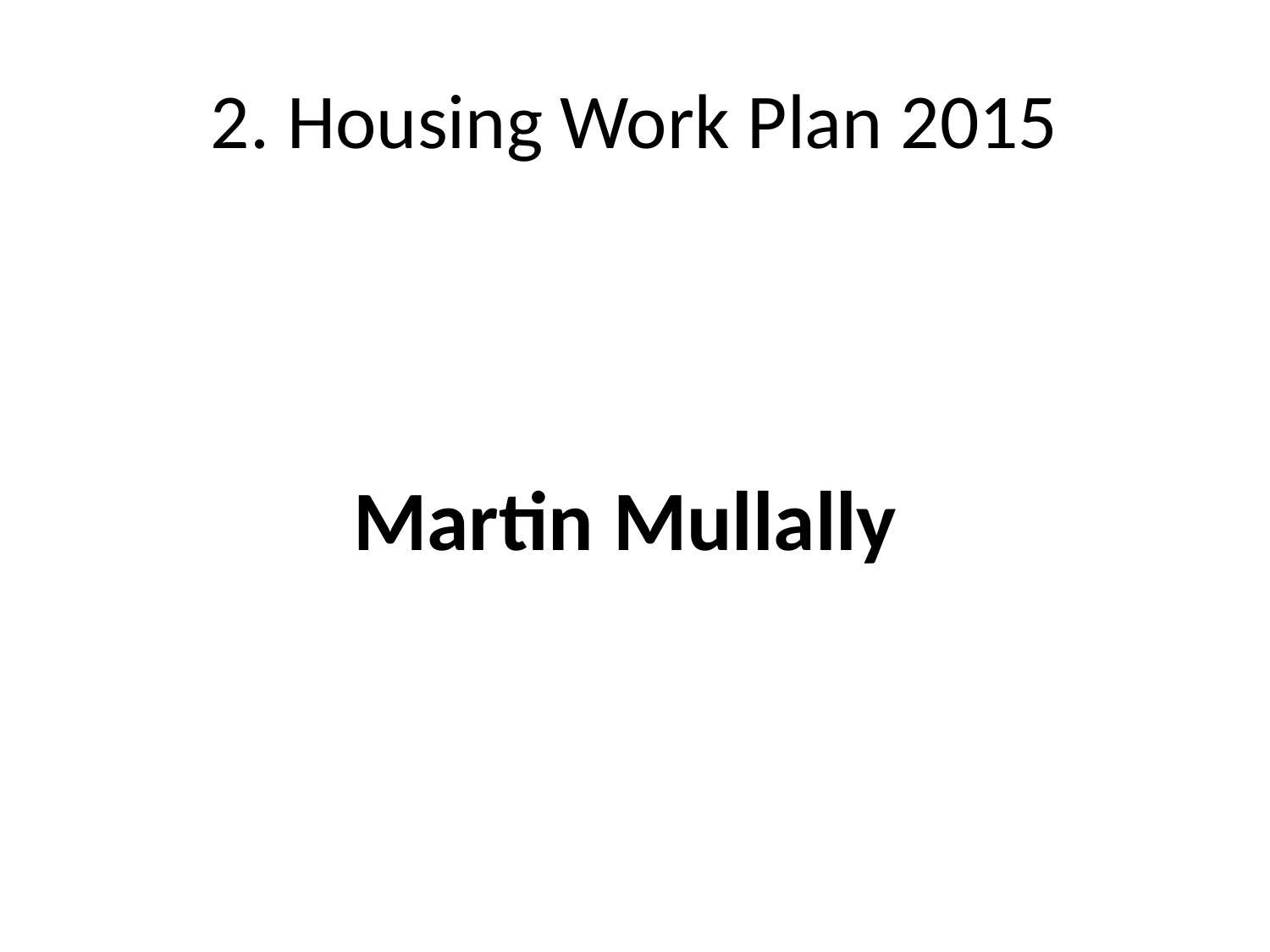

# 2. Housing Work Plan 2015

Martin Mullally